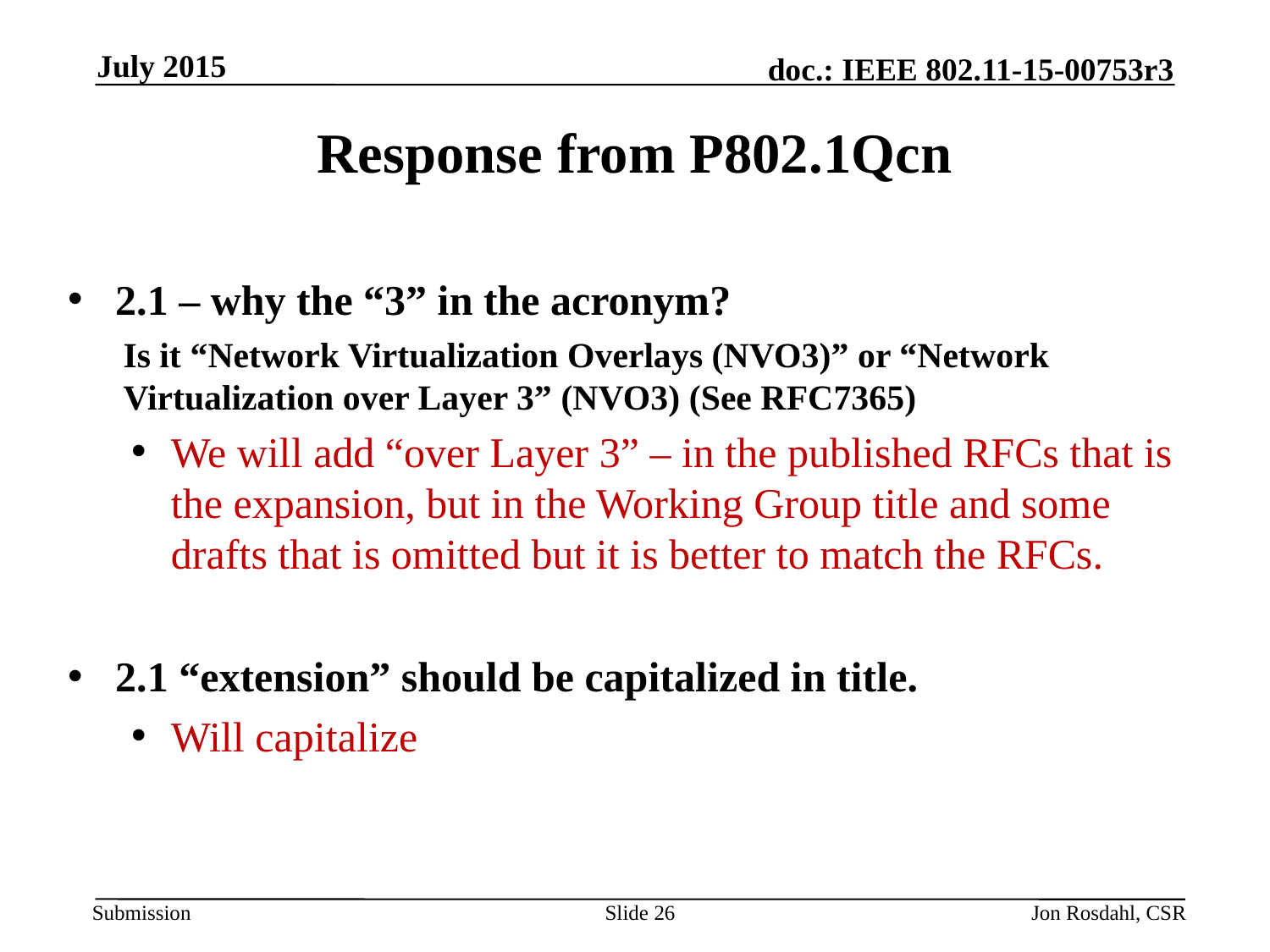

July 2015
# Response from P802.1Qcn
2.1 – why the “3” in the acronym?
Is it “Network Virtualization Overlays (NVO3)” or “Network Virtualization over Layer 3” (NVO3) (See RFC7365)
We will add “over Layer 3” – in the published RFCs that is the expansion, but in the Working Group title and some drafts that is omitted but it is better to match the RFCs.

2.1 “extension” should be capitalized in title.
Will capitalize
Slide 26
Jon Rosdahl, CSR